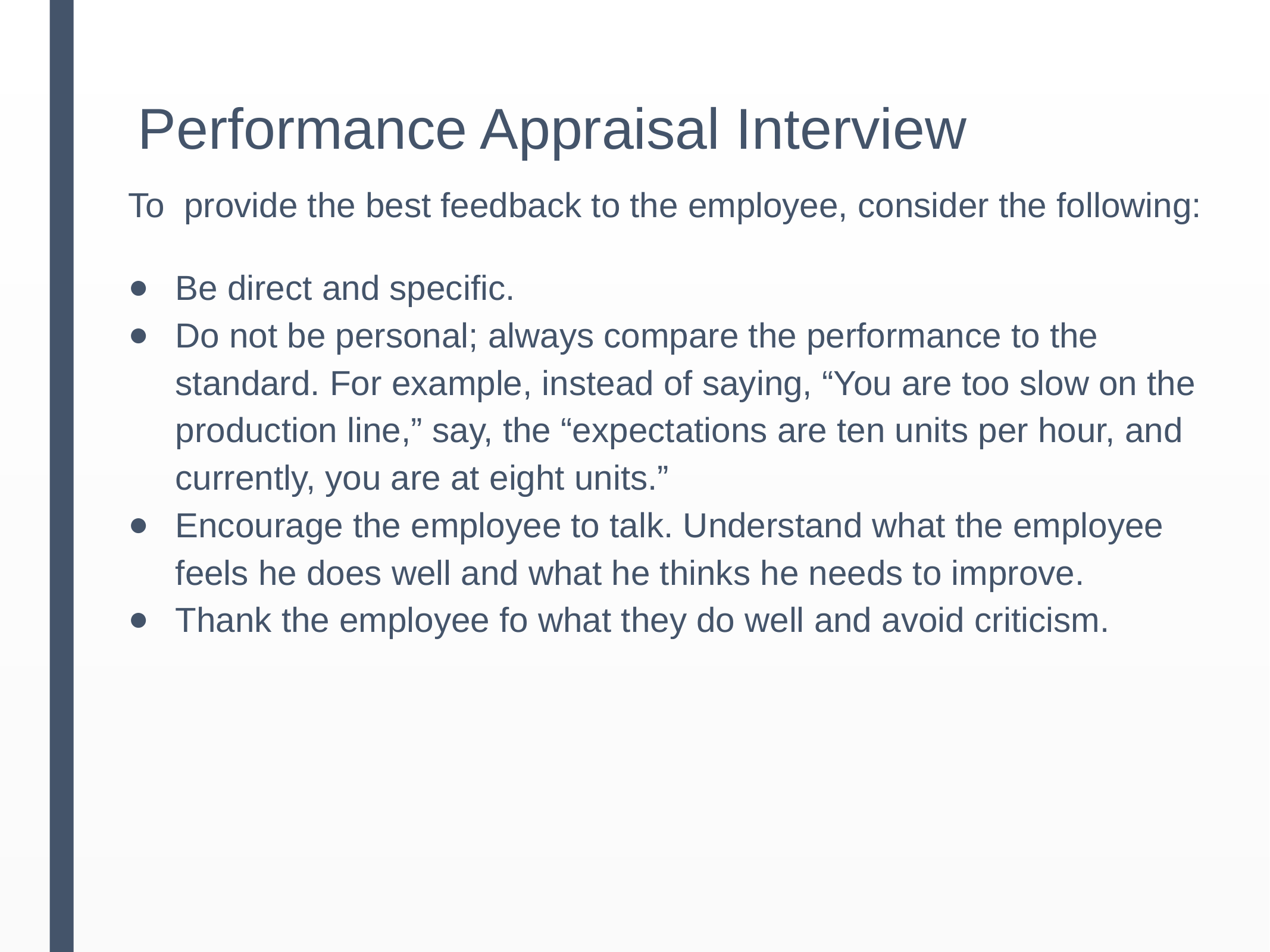

# Performance Appraisal Interview
To  provide the best feedback to the employee, consider the following:

Be direct and specific.
Do not be personal; always compare the performance to the standard. For example, instead of saying, “You are too slow on the production line,” say, the “expectations are ten units per hour, and currently, you are at eight units.”
Encourage the employee to talk. Understand what the employee feels he does well and what he thinks he needs to improve.
Thank the employee fo what they do well and avoid criticism.